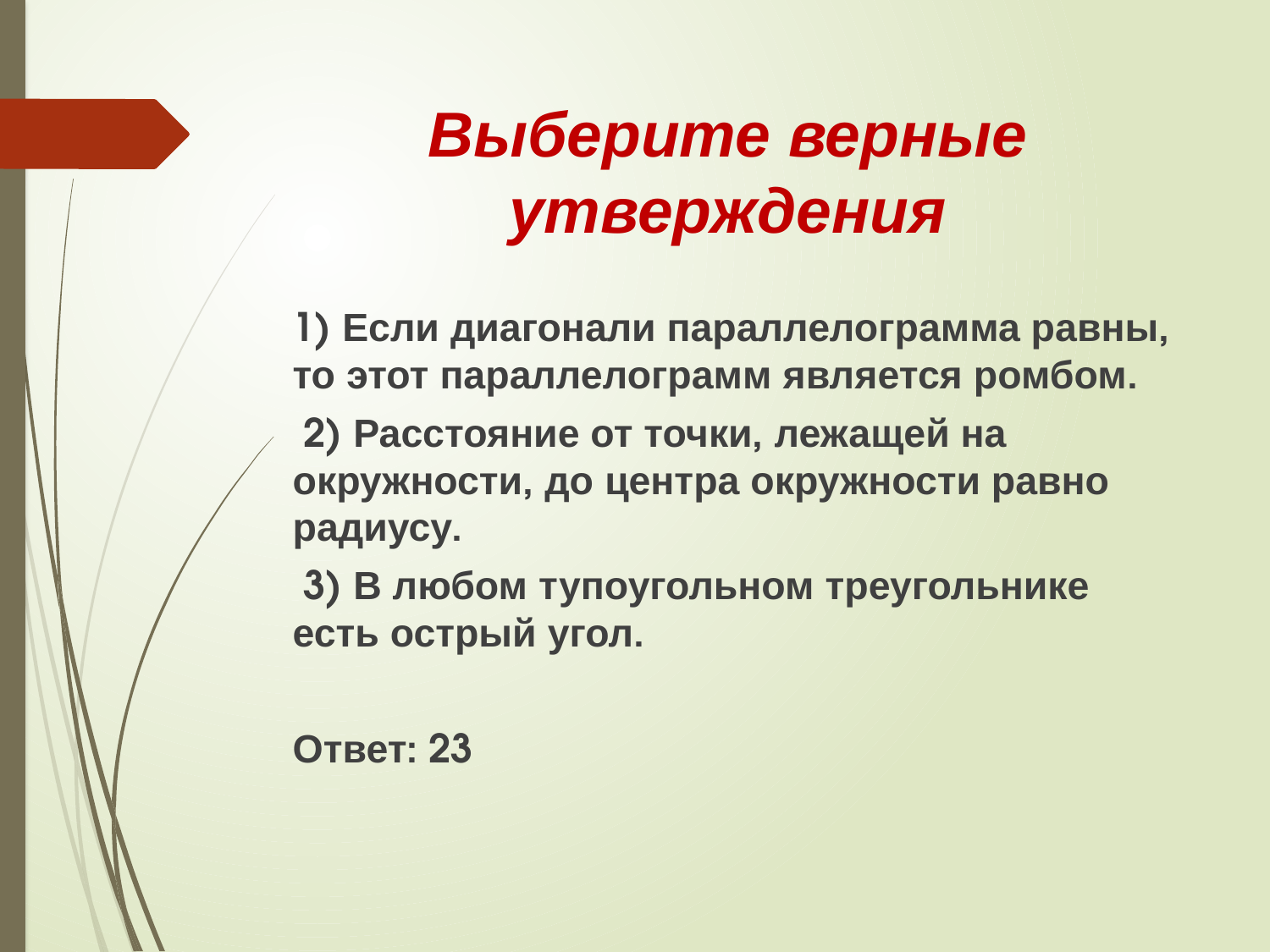

# Выберите верные утверждения
1) Если диагонали параллелограмма равны, то этот параллелограмм является ромбом.
 2) Расстояние от точки, лежащей на окружности, до центра окружности равно радиусу.
 3) В любом тупоугольном треугольнике есть острый угол.

Ответ: 23